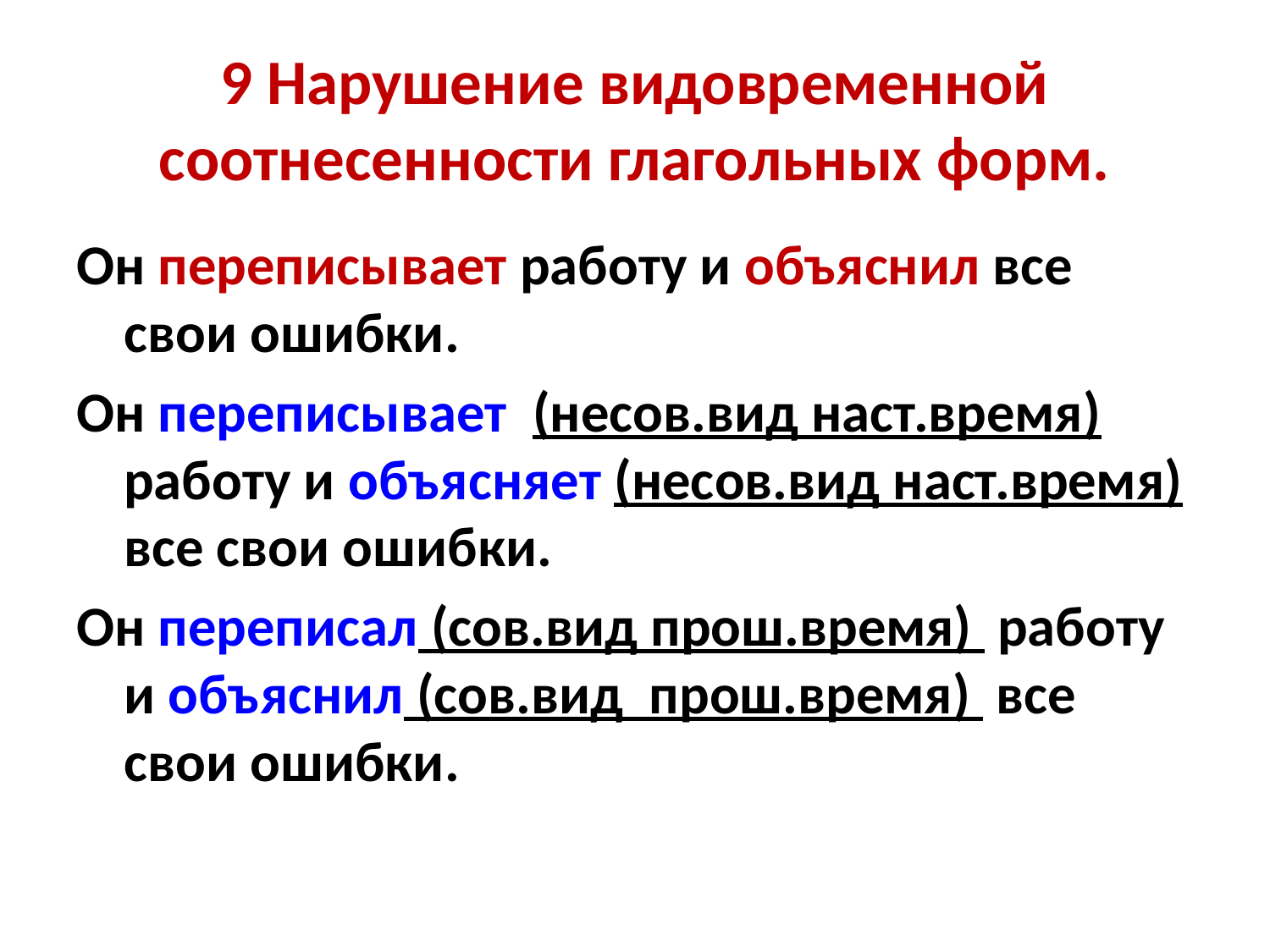

# 9 Нарушение видовременной соотнесенности глагольных форм.
Он переписывает работу и объяснил все свои ошибки.
Он переписывает  (несов.вид наст.время) работу и объясняет (несов.вид наст.время) все свои ошибки.
Он переписал (сов.вид прош.время)  работу и объяснил (сов.вид  прош.время)  все свои ошибки.